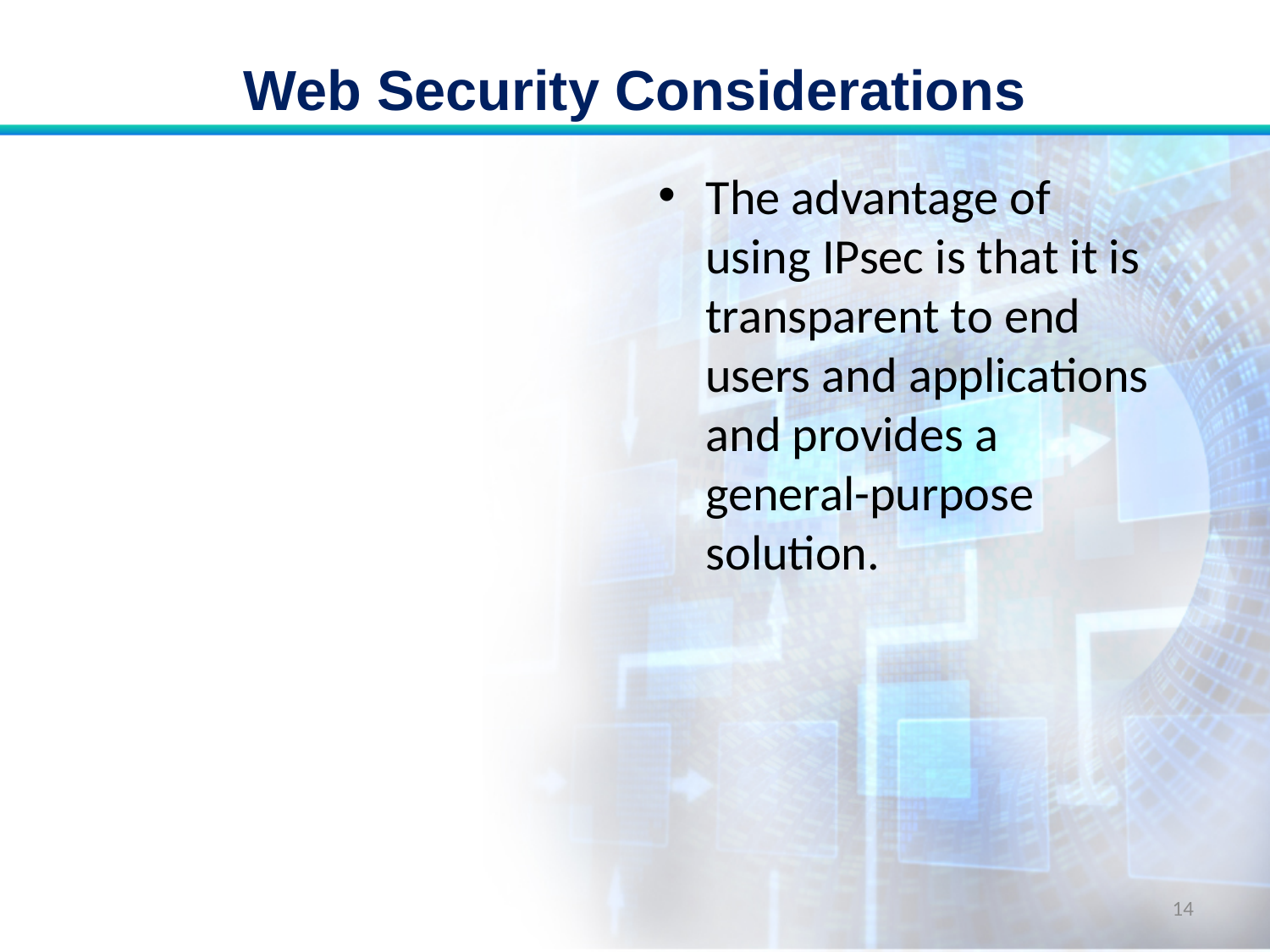

# Web Security Considerations
The advantage of using IPsec is that it is transparent to end users and applications and provides a general-purpose solution.

14